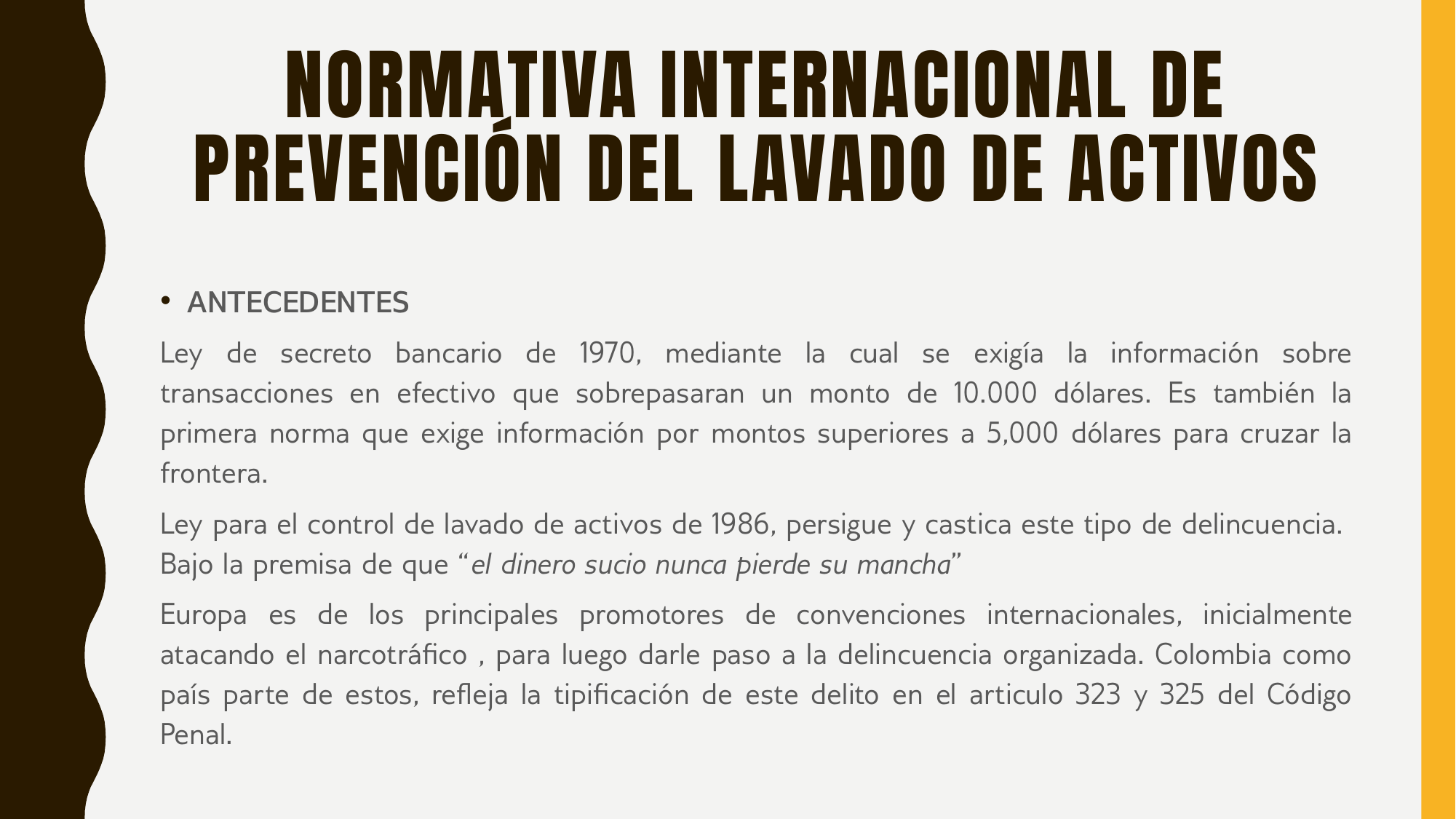

# Normativa internacional de prevención del LAVADO DE ACTIVOS
ANTECEDENTES
Ley de secreto bancario de 1970, mediante la cual se exigía la información sobre transacciones en efectivo que sobrepasaran un monto de 10.000 dólares. Es también la primera norma que exige información por montos superiores a 5,000 dólares para cruzar la frontera.
Ley para el control de lavado de activos de 1986, persigue y castica este tipo de delincuencia.  Bajo la premisa de que “el dinero sucio nunca pierde su mancha”
Europa es de los principales promotores de convenciones internacionales, inicialmente atacando el narcotráfico , para luego darle paso a la delincuencia organizada. Colombia como país parte de estos, refleja la tipificación de este delito en el articulo 323 y 325 del Código Penal.